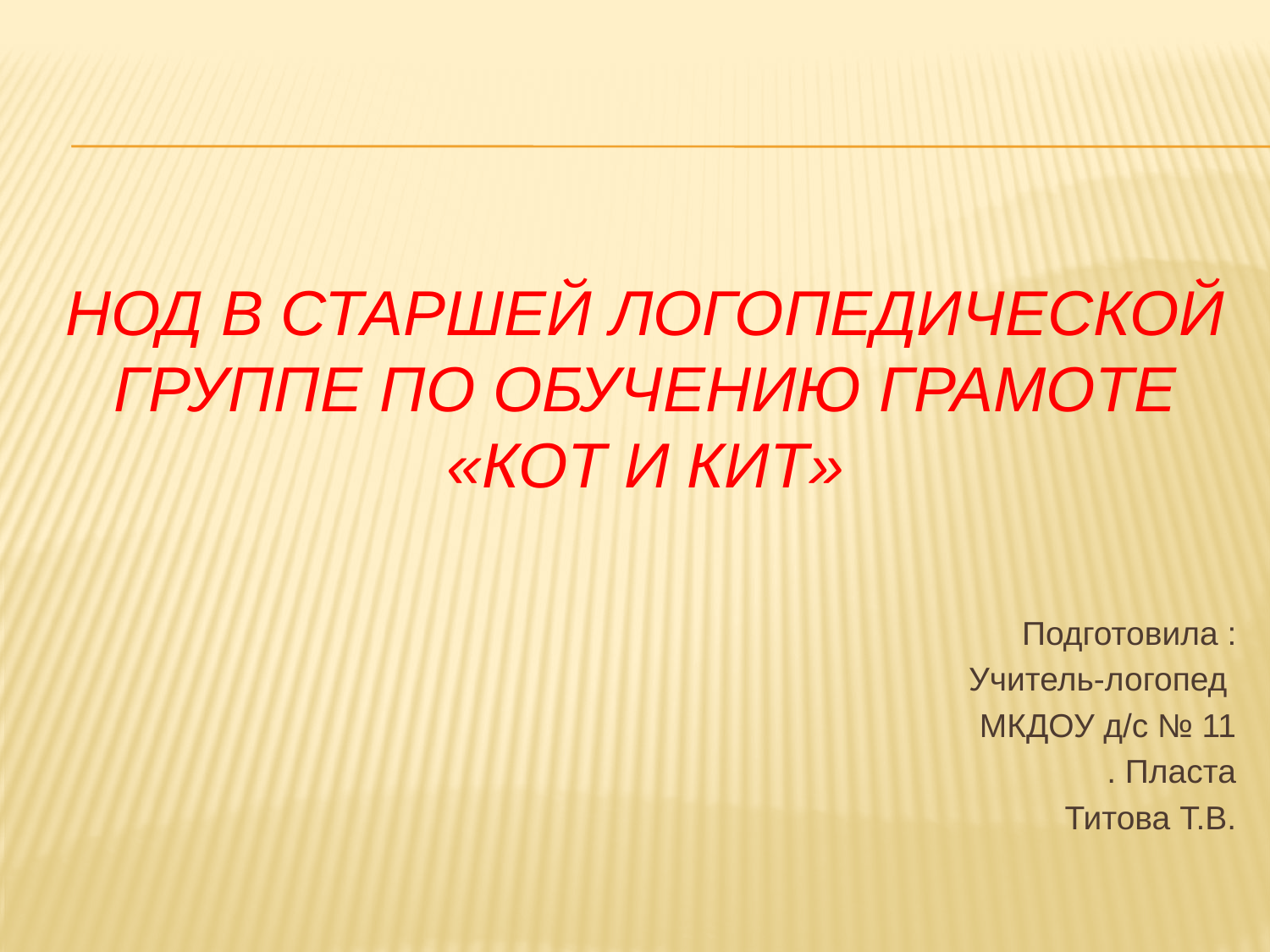

# Нод в старшей логопедической группе по обучению грамоте «Кот и кит»
Подготовила :
Учитель-логопед
МКДОУ д/с № 11
. Пласта
Титова Т.В.